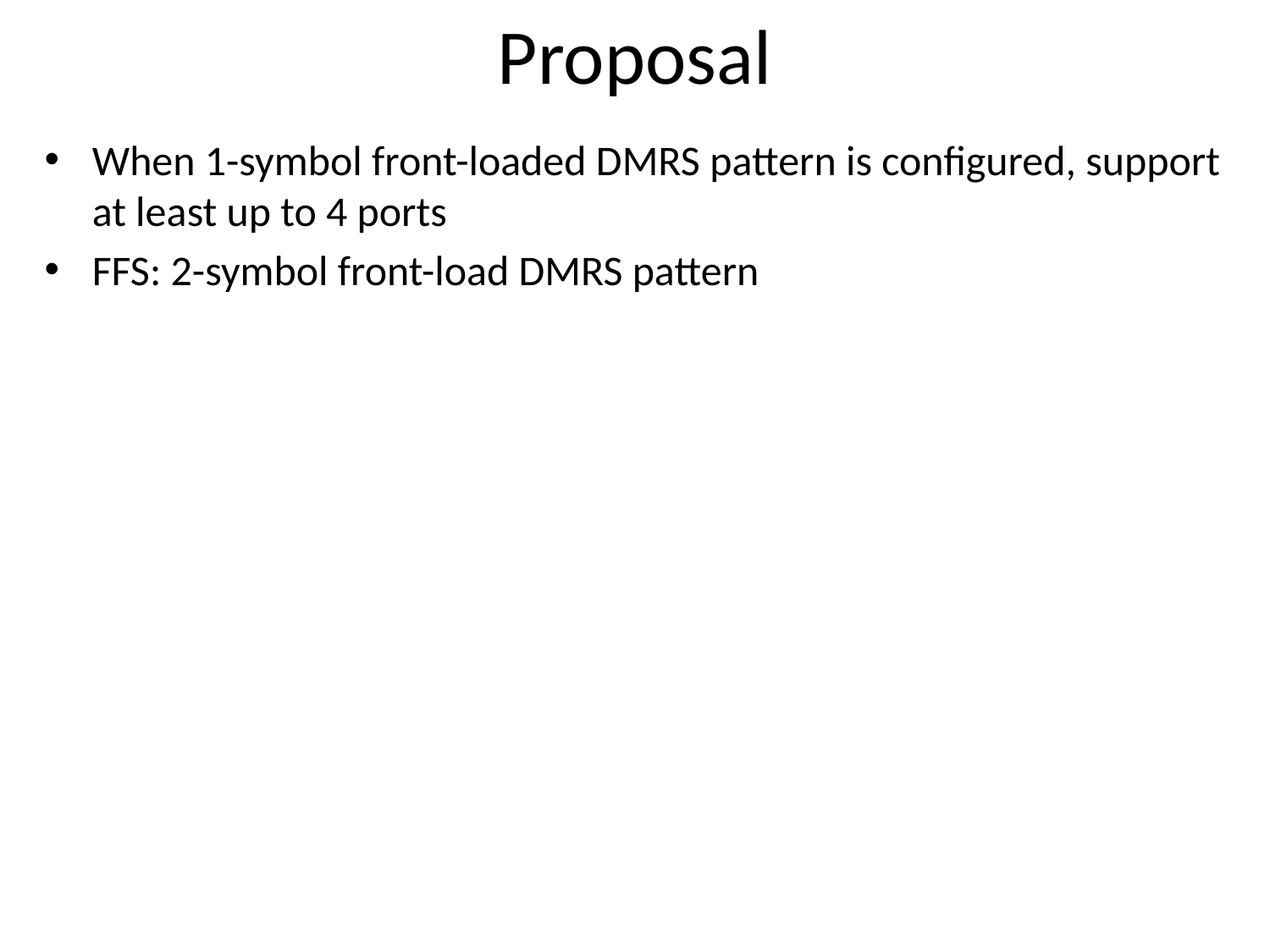

# Proposal
When 1-symbol front-loaded DMRS pattern is configured, support at least up to 4 ports
FFS: 2-symbol front-load DMRS pattern